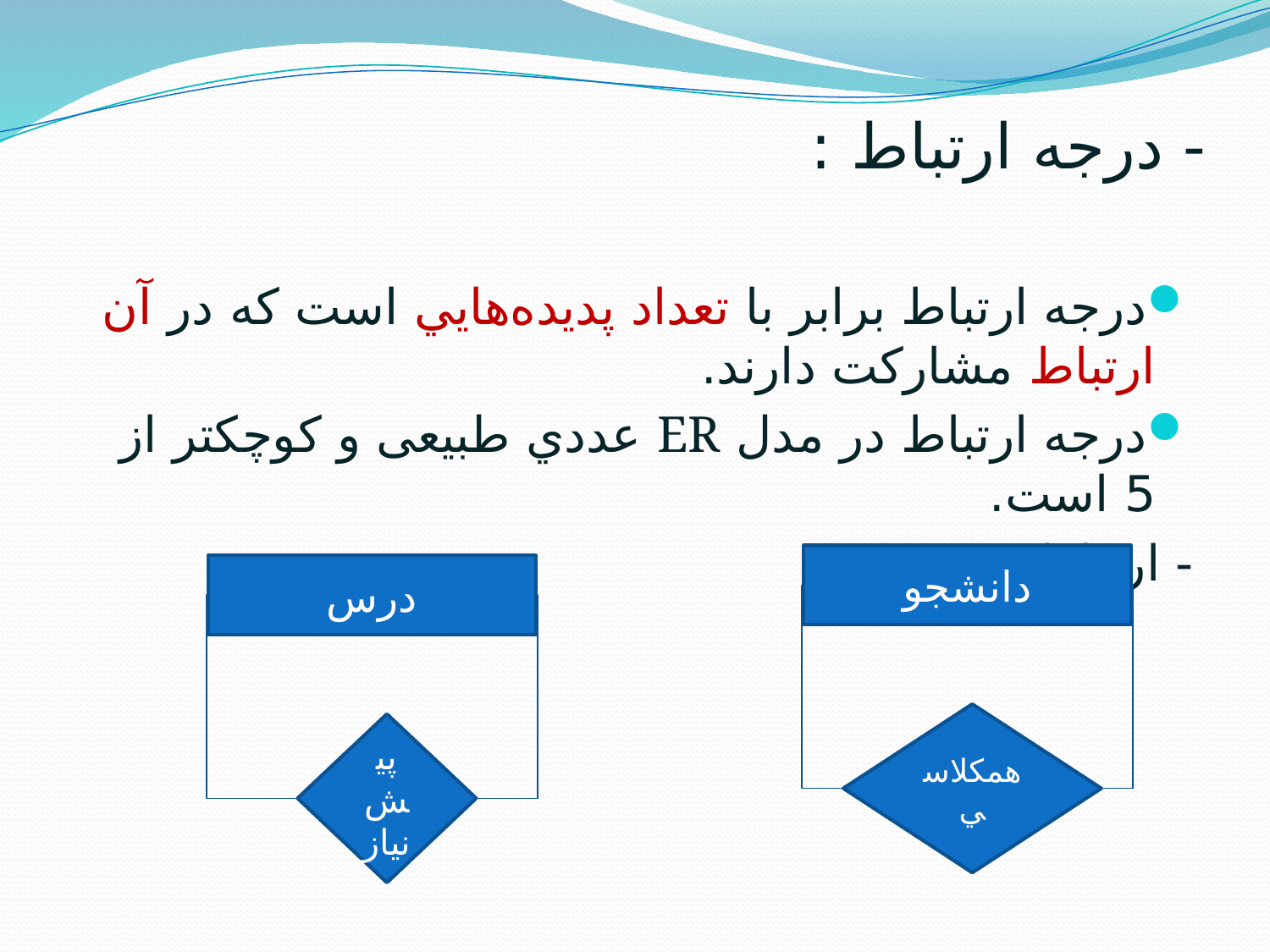

# - درجه ارتباط :
درجه ارتباط برابر با تعداد پديده‌هايي است که در آن ارتباط مشارکت دارند.
درجه ارتباط در مدل ER عددي طبیعی و کوچکتر از 5 است.
- ارتباط درجه يک:

دانشجو
درس
همکلاسي
پيش نياز